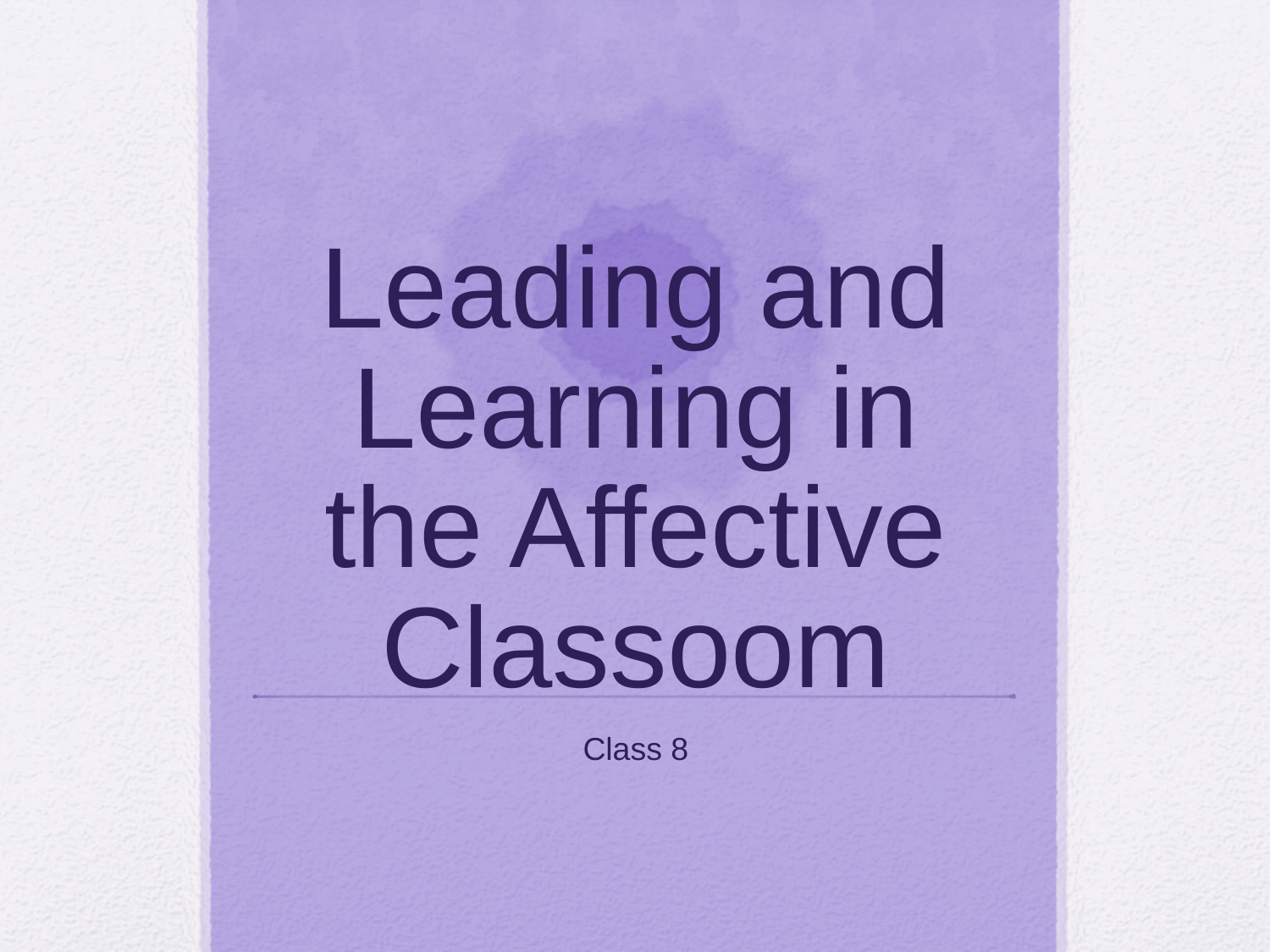

# Leading and Learning in the Affective Classoom
Class 8